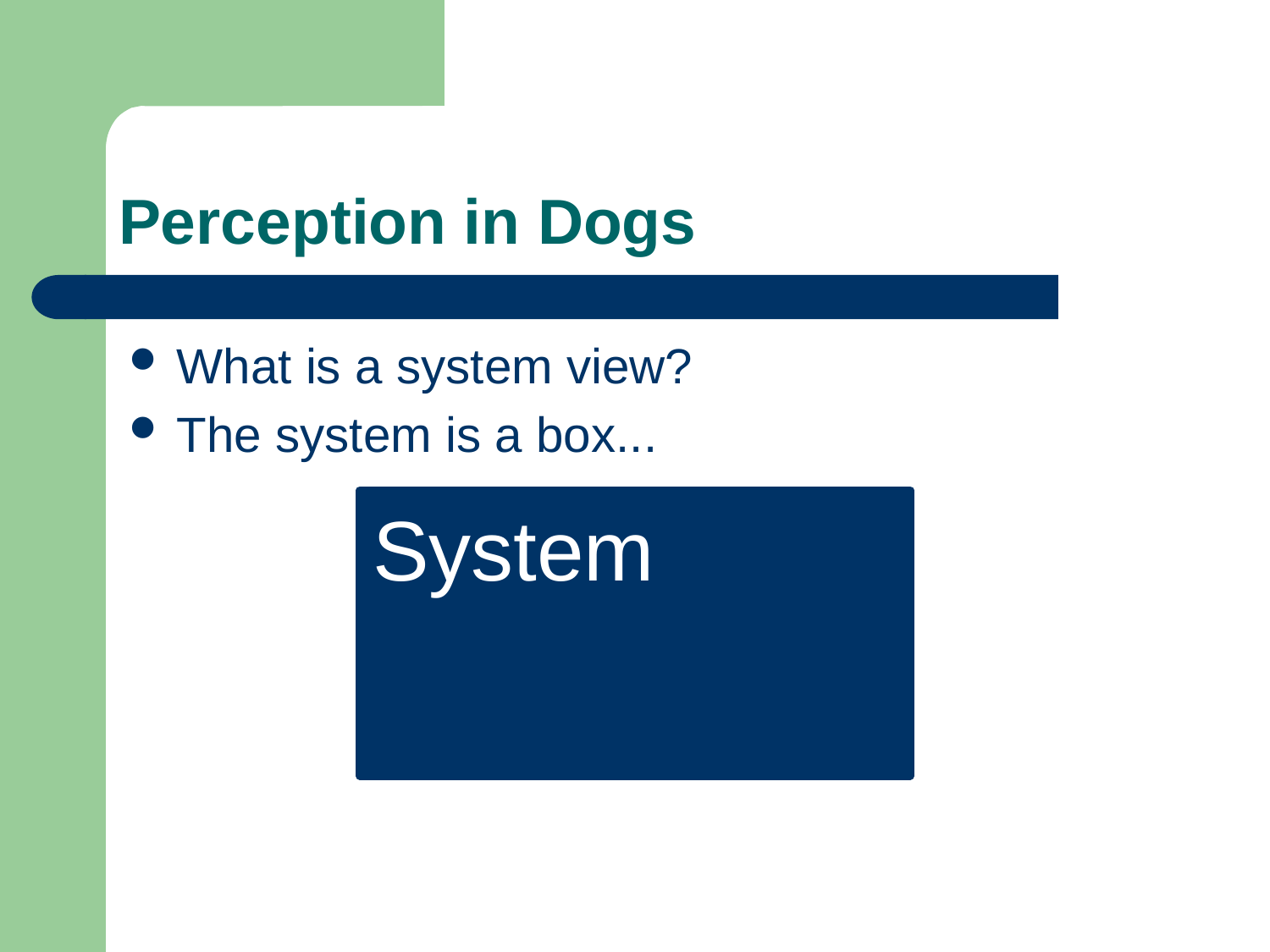

# Perception in Dogs
What is a system view?
The system is a box...
System